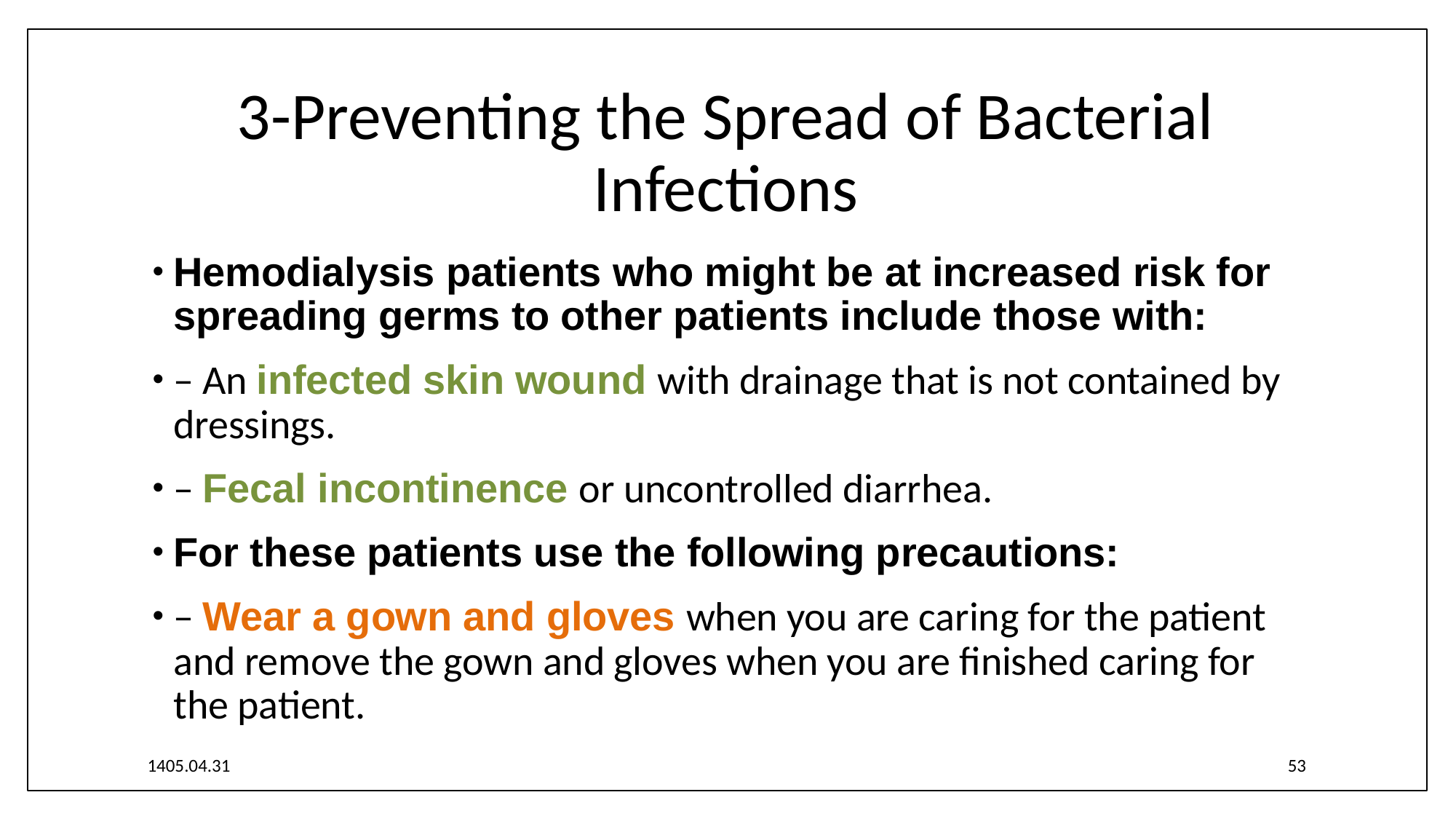

# 3-Preventing the Spread of Bacterial Infections
Hemodialysis patients who might be at increased risk for spreading germs to other patients include those with:
– An infected skin wound with drainage that is not contained by dressings.
– Fecal incontinence or uncontrolled diarrhea.
For these patients use the following precautions:
– Wear a gown and gloves when you are caring for the patient and remove the gown and gloves when you are finished caring for the patient.

1405.04.31
53